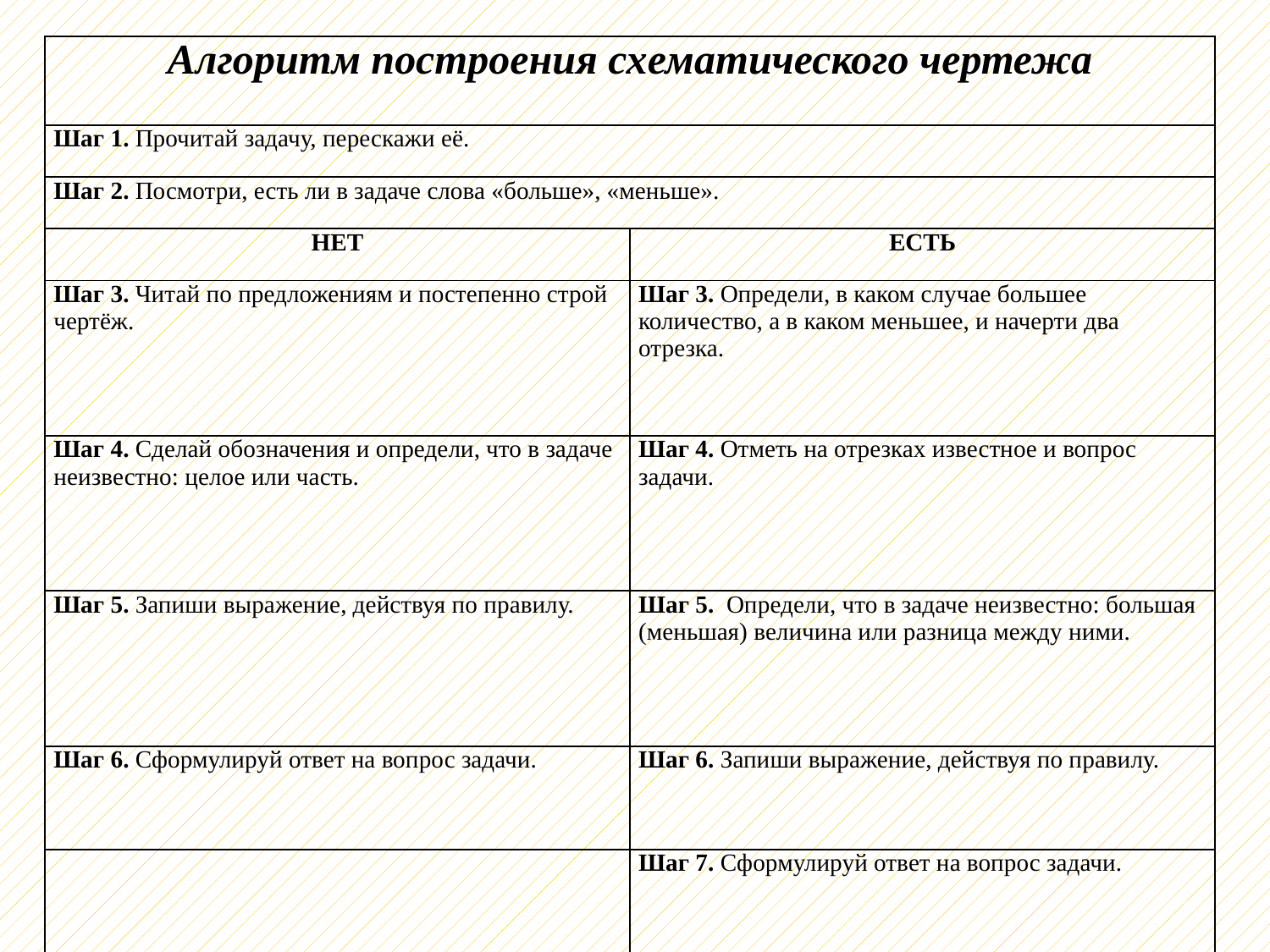

| Алгоритм построения схематического чертежа |  |
| --- | --- |
| Шаг 1. Прочитай задачу, перескажи её. |  |
| Шаг 2. Посмотри, есть ли в задаче слова «больше», «меньше». |  |
| НЕТ | ЕСТЬ |
| Шаг 3. Читай по предложениям и постепенно строй чертёж. | Шаг 3. Определи, в каком случае большее количество, а в каком меньшее, и начерти два отрезка. |
| Шаг 4. Сделай обозначения и определи, что в задаче неизвестно: целое или часть. | Шаг 4. Отметь на отрезках известное и вопрос задачи. |
| Шаг 5. Запиши выражение, действуя по правилу. | Шаг 5. Определи, что в задаче неизвестно: большая (меньшая) величина или разница между ними. |
| Шаг 6. Сформулируй ответ на вопрос задачи. | Шаг 6. Запиши выражение, действуя по правилу. |
|  | Шаг 7. Сформулируй ответ на вопрос задачи. |
9